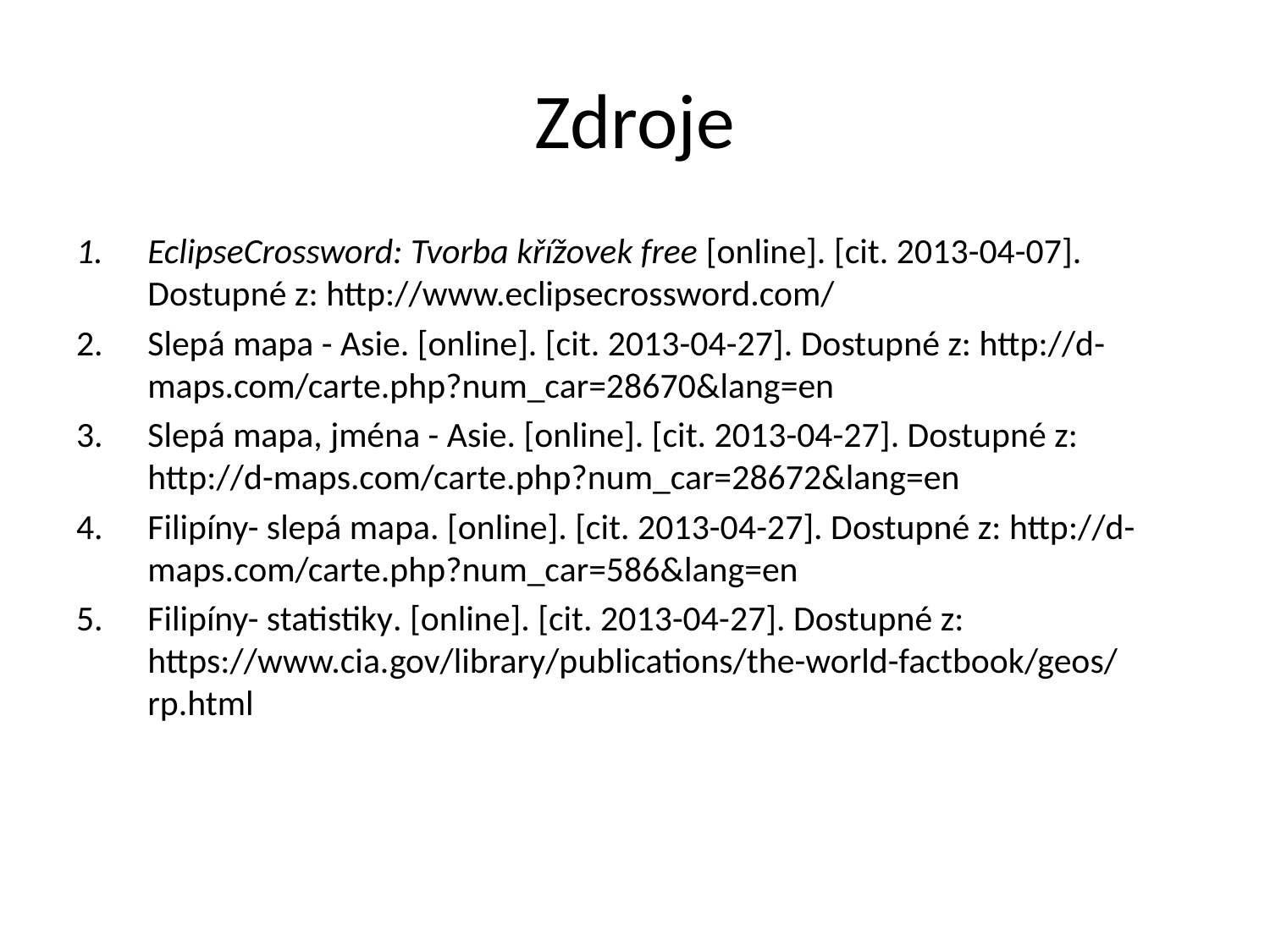

# Zdroje
EclipseCrossword: Tvorba křížovek free [online]. [cit. 2013-04-07]. Dostupné z: http://www.eclipsecrossword.com/
Slepá mapa - Asie. [online]. [cit. 2013-04-27]. Dostupné z: http://d-maps.com/carte.php?num_car=28670&lang=en
Slepá mapa, jména - Asie. [online]. [cit. 2013-04-27]. Dostupné z: http://d-maps.com/carte.php?num_car=28672&lang=en
Filipíny- slepá mapa. [online]. [cit. 2013-04-27]. Dostupné z: http://d-maps.com/carte.php?num_car=586&lang=en
Filipíny- statistiky. [online]. [cit. 2013-04-27]. Dostupné z: https://www.cia.gov/library/publications/the-world-factbook/geos/ rp.html